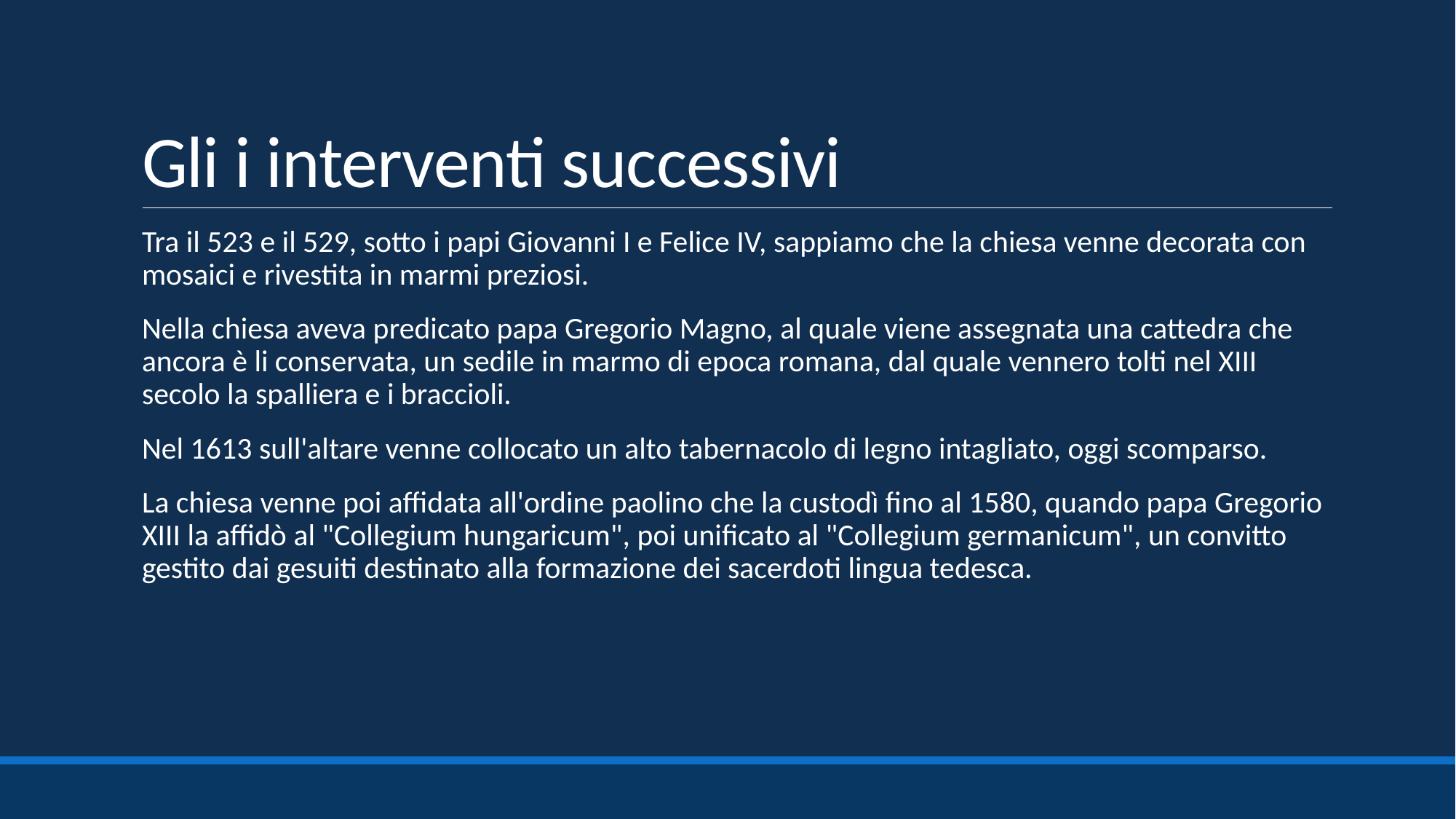

# Gli i interventi successivi
Tra il 523 e il 529, sotto i papi Giovanni I e Felice IV, sappiamo che la chiesa venne decorata con mosaici e rivestita in marmi preziosi.
Nella chiesa aveva predicato papa Gregorio Magno, al quale viene assegnata una cattedra che ancora è li conservata, un sedile in marmo di epoca romana, dal quale vennero tolti nel XIII secolo la spalliera e i braccioli.
Nel 1613 sull'altare venne collocato un alto tabernacolo di legno intagliato, oggi scomparso.
La chiesa venne poi affidata all'ordine paolino che la custodì fino al 1580, quando papa Gregorio XIII la affidò al "Collegium hungaricum", poi unificato al "Collegium germanicum", un convitto gestito dai gesuiti destinato alla formazione dei sacerdoti lingua tedesca.